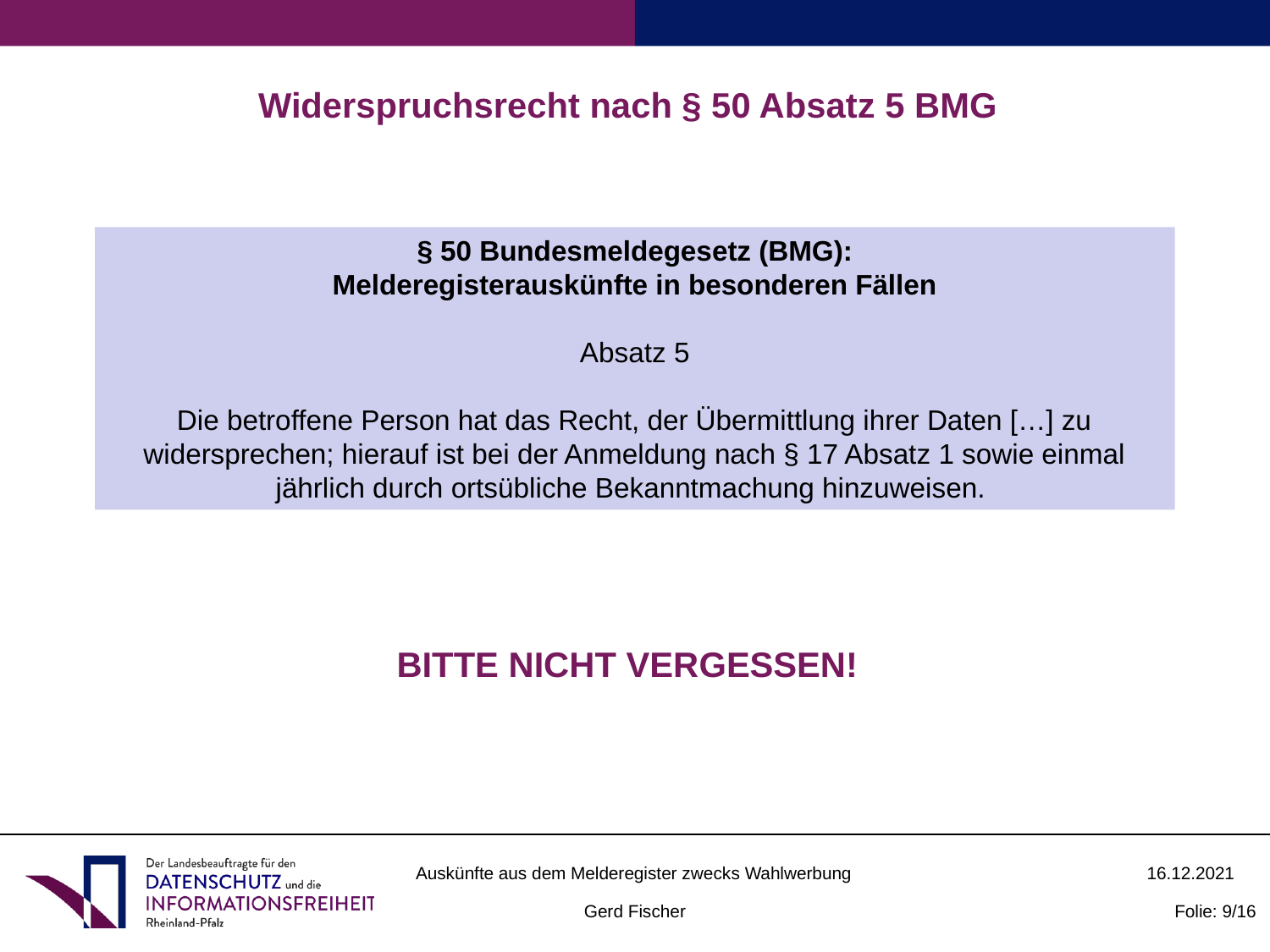

Widerspruchsrecht nach § 50 Absatz 5 BMG
§ 50 Bundesmeldegesetz (BMG):
Melderegisterauskünfte in besonderen Fällen

Absatz 5

Die betroffene Person hat das Recht, der Übermittlung ihrer Daten […] zu widersprechen; hierauf ist bei der Anmeldung nach § 17 Absatz 1 sowie einmal jährlich durch ortsübliche Bekanntmachung hinzuweisen.
BITTE NICHT VERGESSEN!